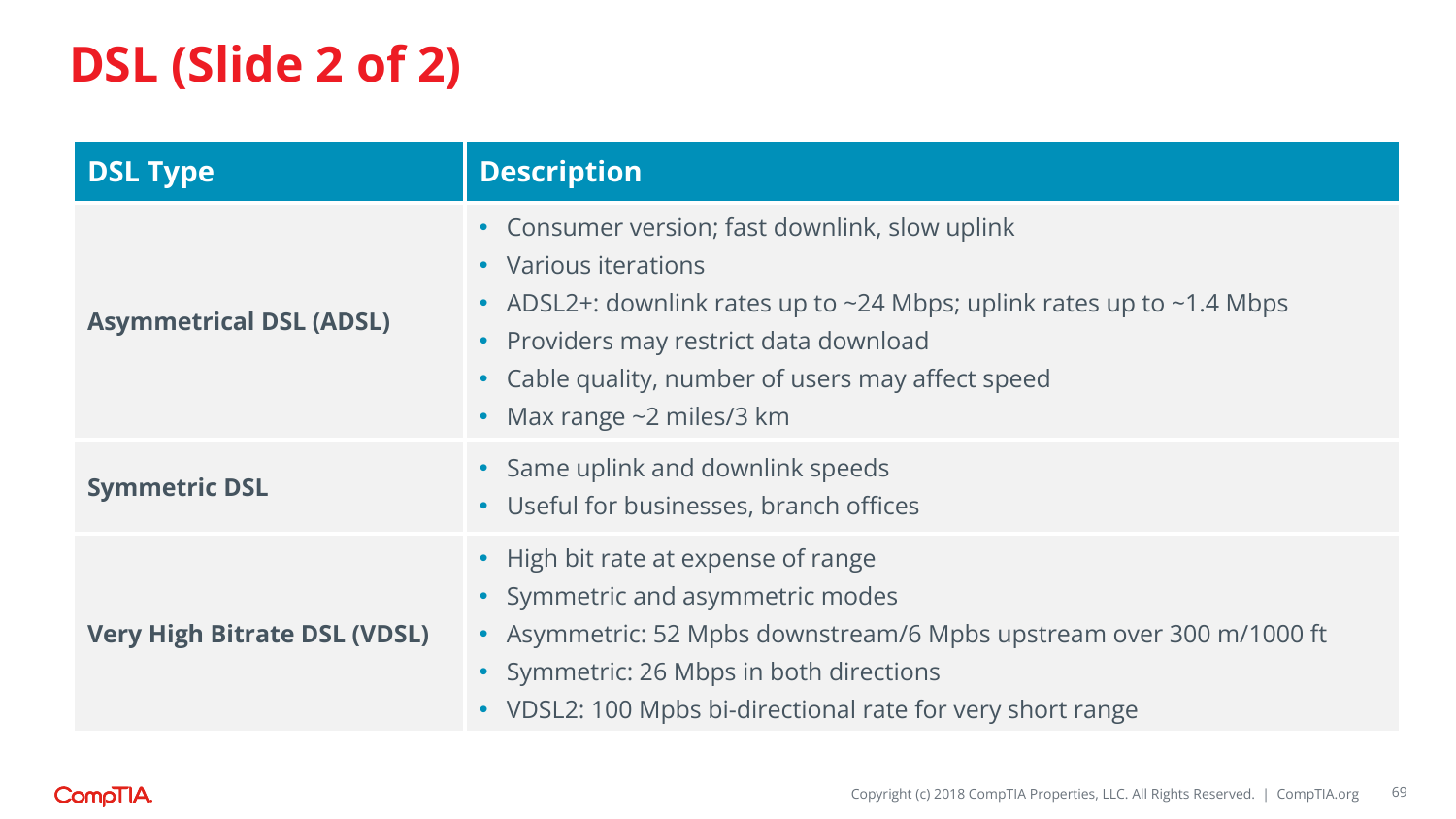

# DSL (Slide 2 of 2)
| DSL Type | Description |
| --- | --- |
| Asymmetrical DSL (ADSL) | Consumer version; fast downlink, slow uplink Various iterations ADSL2+: downlink rates up to ~24 Mbps; uplink rates up to ~1.4 Mbps Providers may restrict data download Cable quality, number of users may affect speed Max range ~2 miles/3 km |
| Symmetric DSL | Same uplink and downlink speeds Useful for businesses, branch offices |
| Very High Bitrate DSL (VDSL) | High bit rate at expense of range Symmetric and asymmetric modes Asymmetric: 52 Mpbs downstream/6 Mpbs upstream over 300 m/1000 ft Symmetric: 26 Mbps in both directions VDSL2: 100 Mpbs bi-directional rate for very short range |
69